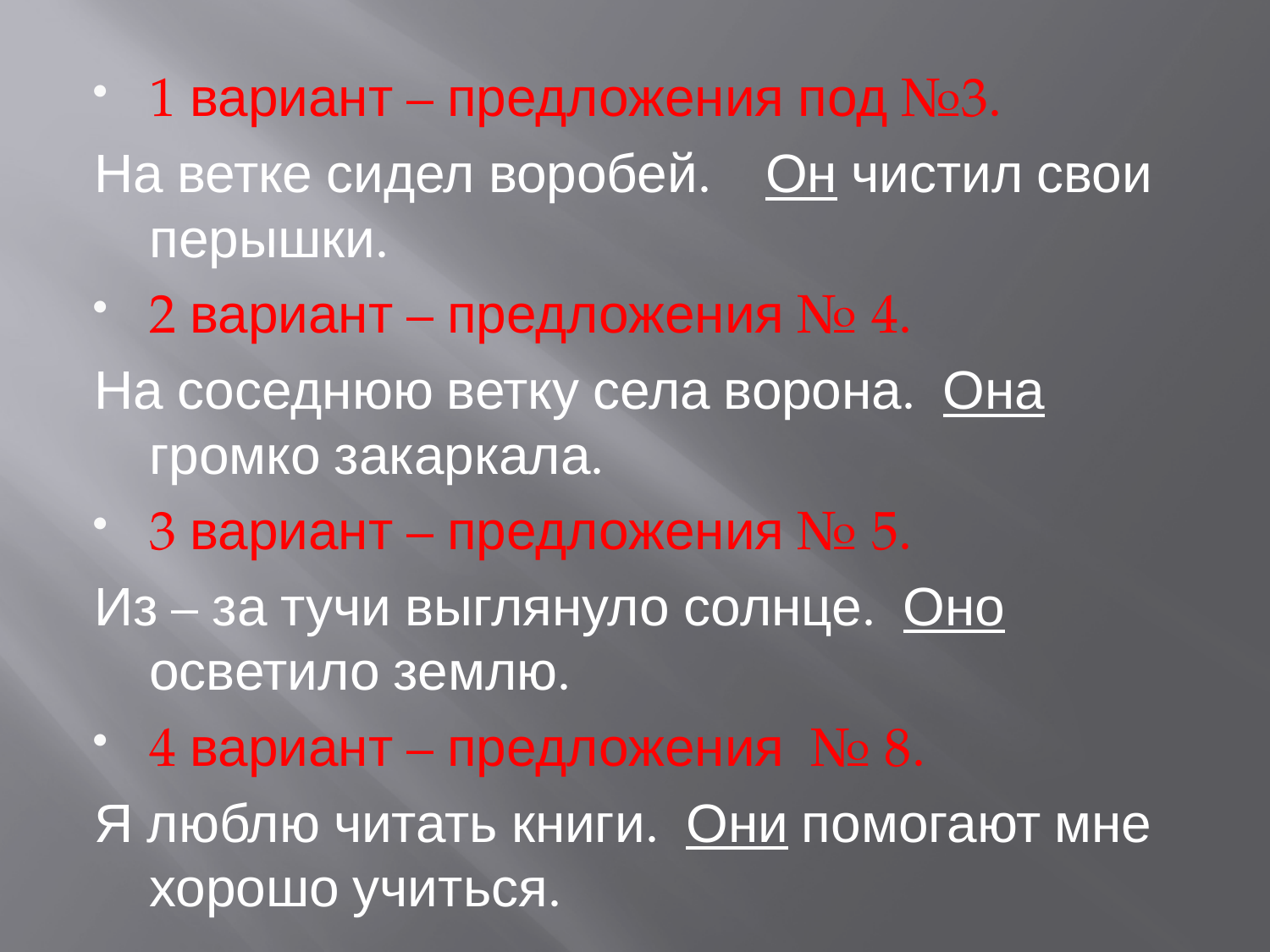

1 вариант – предложения под №3.
На ветке сидел воробей.    Он чистил свои перышки.
2 вариант – предложения № 4.
На соседнюю ветку села ворона.  Она громко закаркала.
3 вариант – предложения № 5.
Из – за тучи выглянуло солнце.  Оно осветило землю.
4 вариант – предложения  № 8.
Я люблю читать книги.  Они помогают мне хорошо учиться.